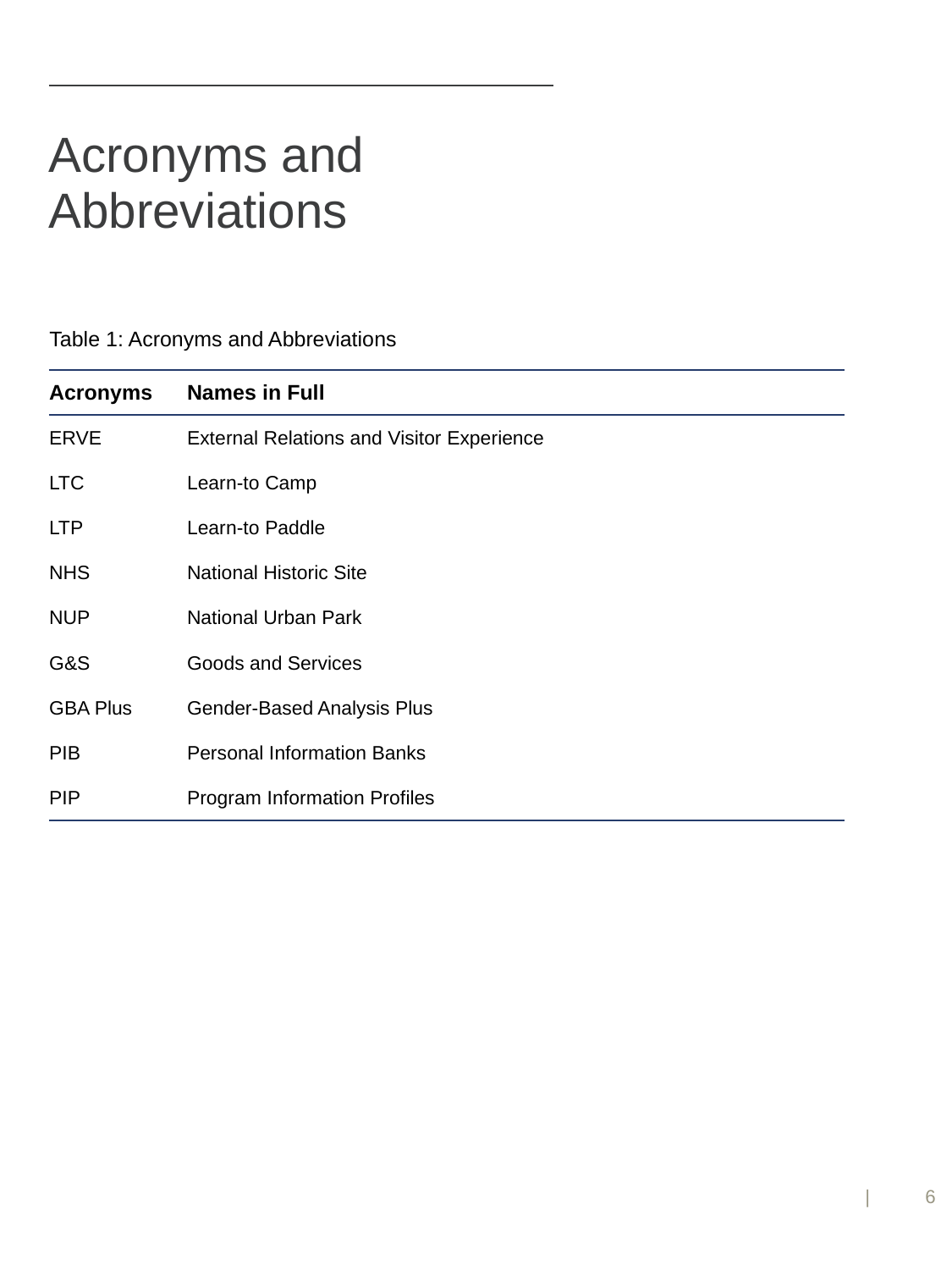

# Acronyms and Abbreviations
Table 1: Acronyms and Abbreviations
| Acronyms | Names in Full |
| --- | --- |
| ERVE | External Relations and Visitor Experience |
| LTC | Learn-to Camp |
| LTP | Learn-to Paddle |
| NHS | National Historic Site |
| NUP | National Urban Park |
| G&S | Goods and Services |
| GBA Plus | Gender-Based Analysis Plus |
| PIB | Personal Information Banks |
| PIP | Program Information Profiles |